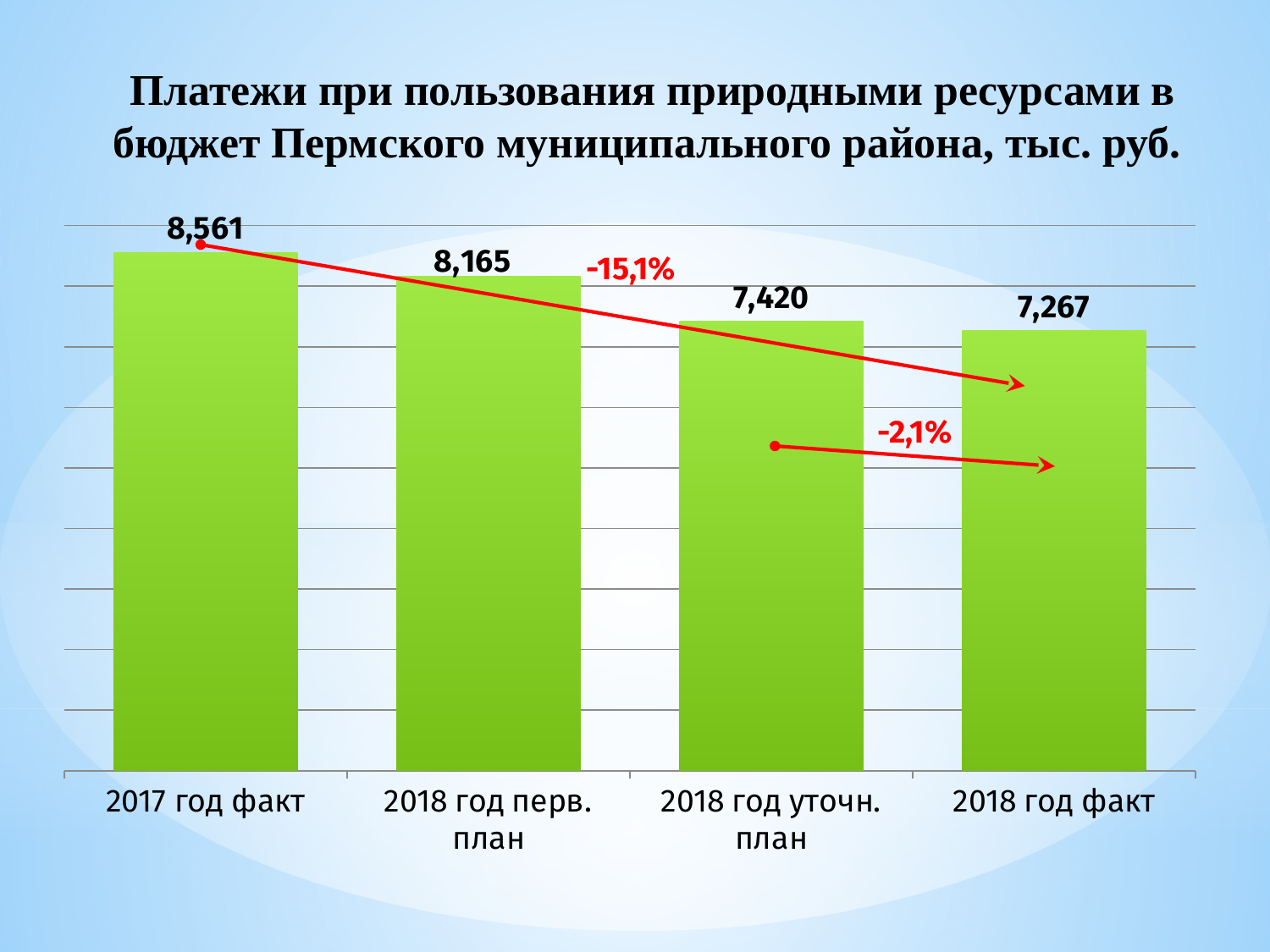

Платежи при пользования природными ресурсами в бюджет Пермского муниципального района, тыс. руб.

### Chart

| Category | Платежи при пользовании природными ресурсами |
|---|---|
| 2017 год факт | 8560.9 |
| 2018 год перв. план | 8165.0 |
| 2018 год уточн. план | 7420.0 |
| 2018 год факт | 7267.0 |
-15,1%
-2,1%